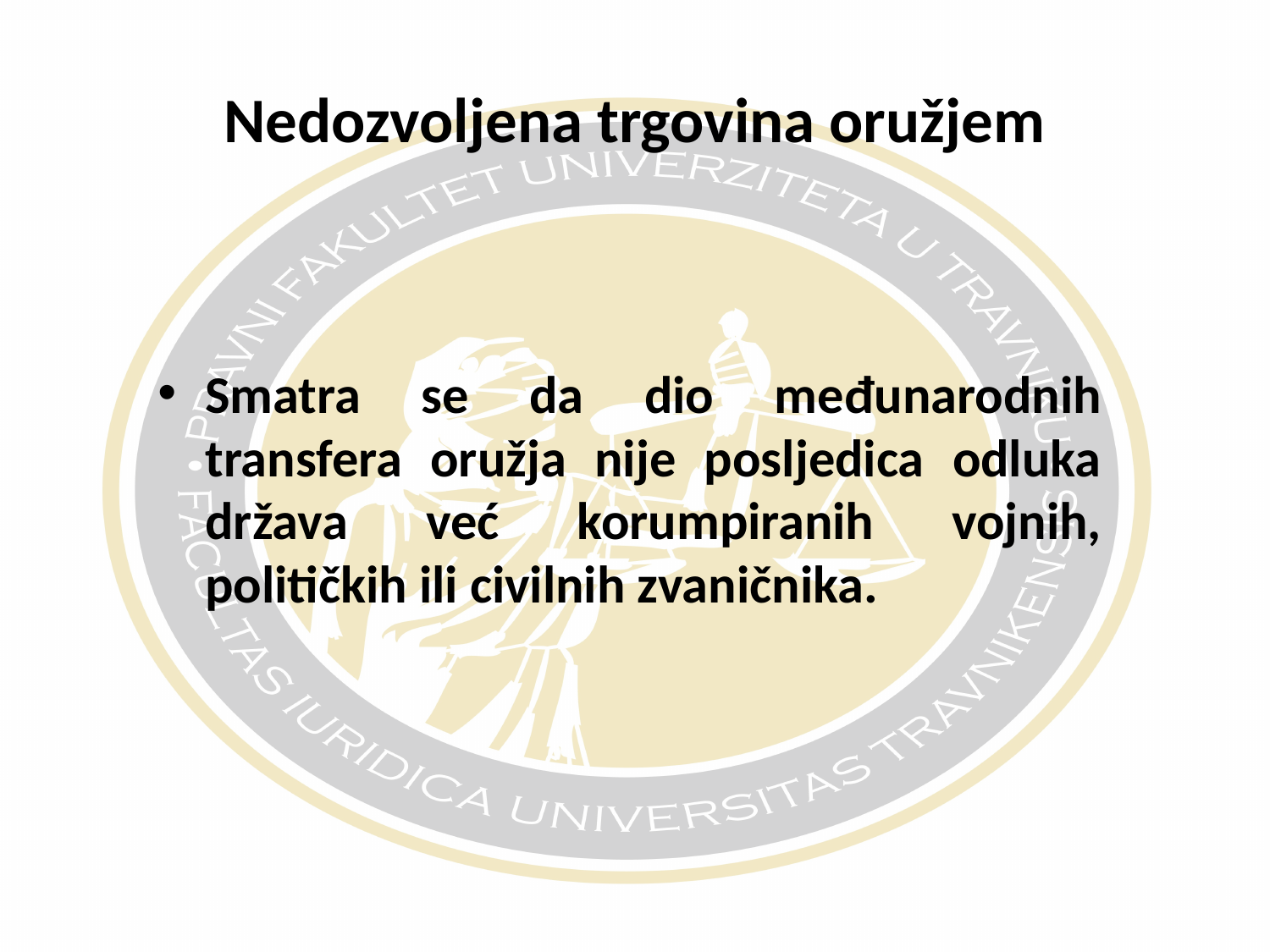

# Nedozvoljena trgovina oružjem
Smatra se da dio međunarodnih transfera oružja nije posljedica odluka država već korumpiranih vojnih, političkih ili civilnih zvaničnika.